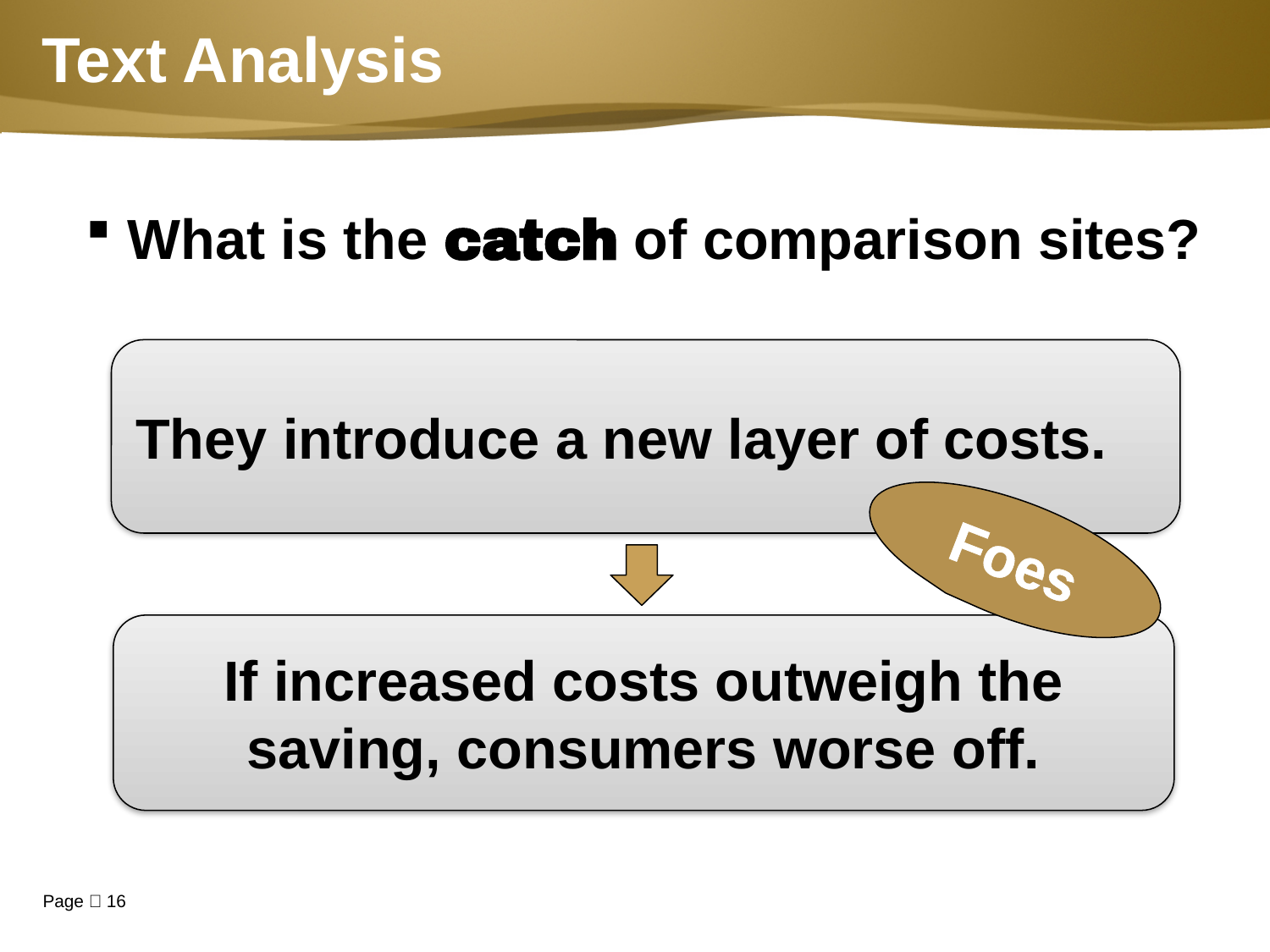

# Text Analysis
 What is the catch of comparison sites?
They introduce a new layer of costs.
Foes

If increased costs outweigh the saving, consumers worse off.